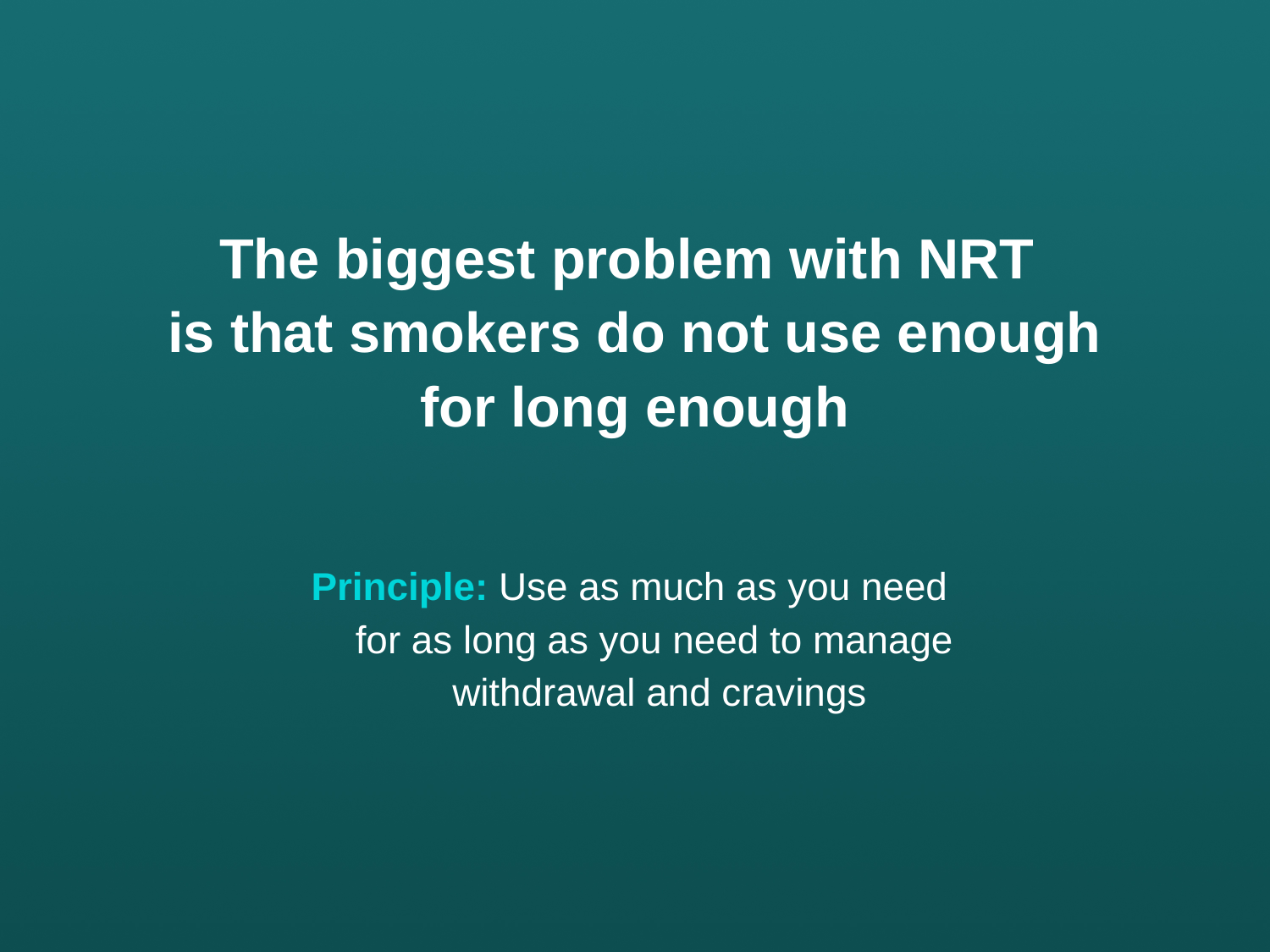

The biggest problem with NRT
is that smokers do not use enough for long enough
# Principle: Use as much as you need for as long as you need to manage withdrawal and cravings